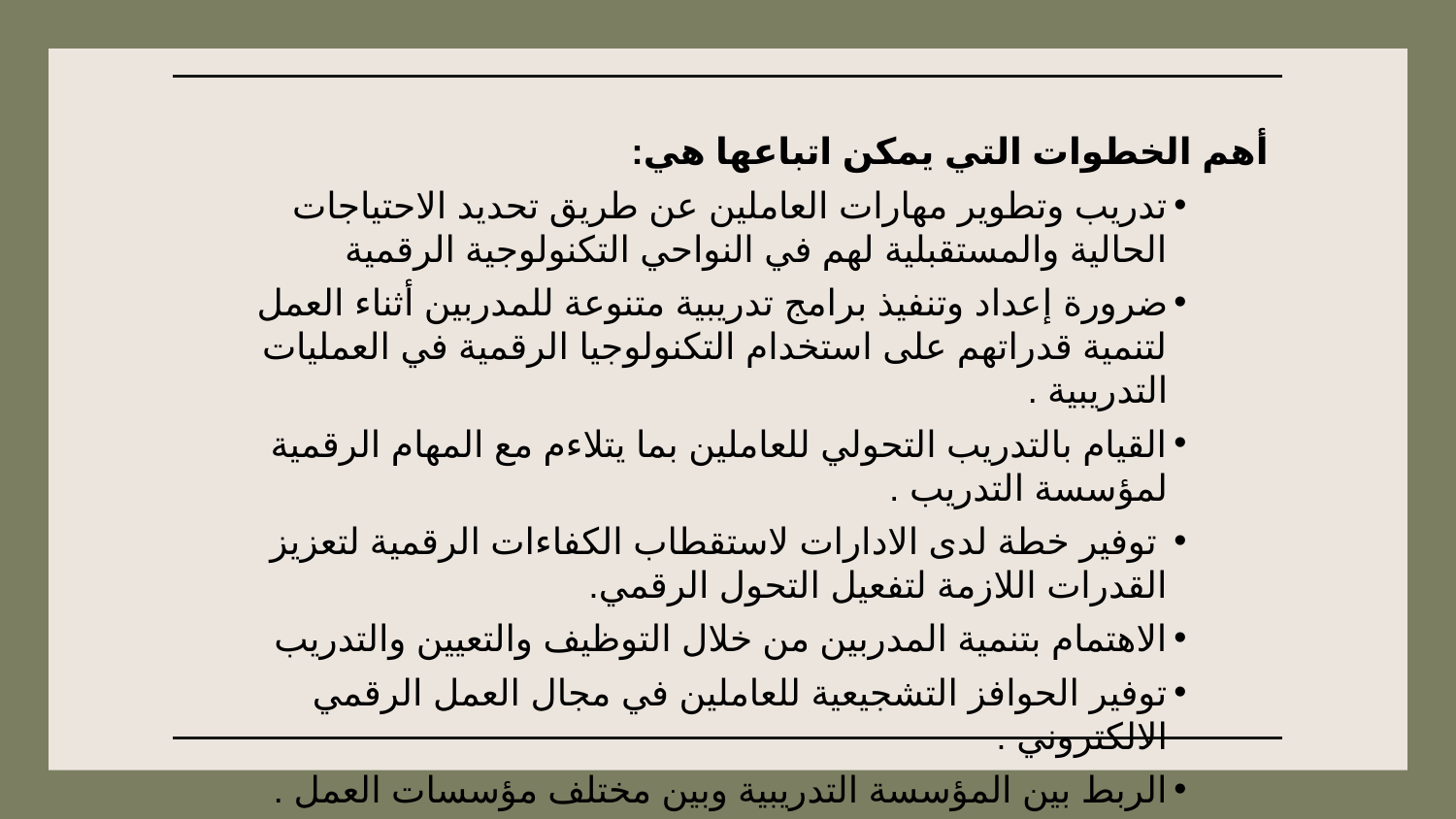

أهم الخطوات التي يمكن اتباعها هي:
تدريب وتطوير مهارات العاملين عن طريق تحديد الاحتياجات الحالية والمستقبلية لهم في النواحي التكنولوجية الرقمية
ضرورة إعداد وتنفيذ برامج تدريبية متنوعة للمدربين أثناء العمل لتنمية قدراتهم على استخدام التكنولوجيا الرقمية في العمليات التدريبية .
القيام بالتدريب التحولي للعاملين بما يتلاءم مع المهام الرقمية لمؤسسة التدريب .
 توفير خطة لدى الادارات لاستقطاب الكفاءات الرقمية لتعزيز القدرات اللازمة لتفعيل التحول الرقمي.
الاهتمام بتنمية المدربين من خلال التوظيف والتعيين والتدريب
توفير الحوافز التشجيعية للعاملين في مجال العمل الرقمي الالكتروني .
الربط بين المؤسسة التدريبية وبين مختلف مؤسسات العمل .